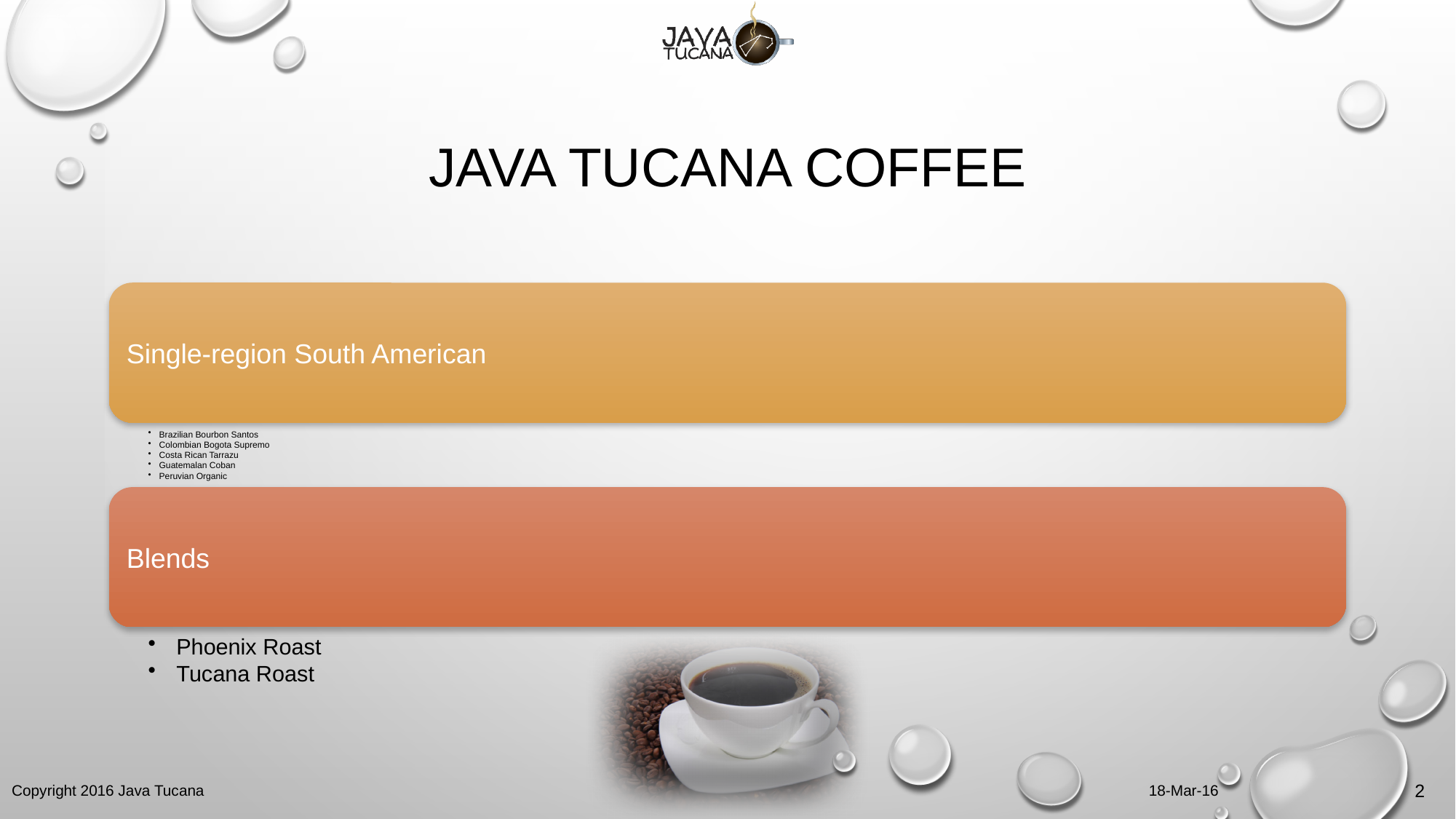

# Java Tucana Coffee
Single-region South American
Brazilian Bourbon Santos
Colombian Bogota Supremo
Costa Rican Tarrazu
Guatemalan Coban
Peruvian Organic
Blends
Phoenix Roast
Tucana Roast
18-Mar-16
2
Copyright 2016 Java Tucana